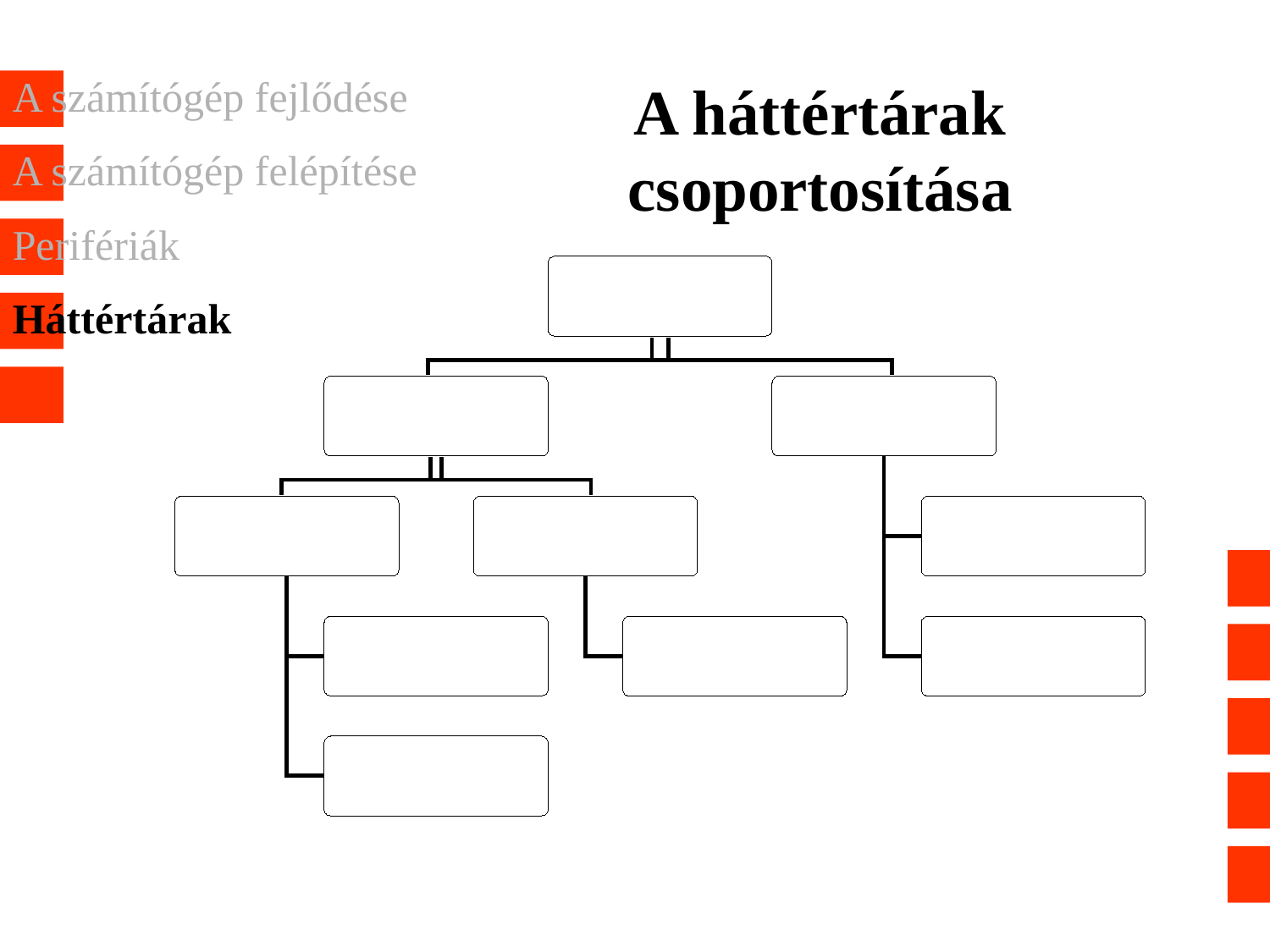

A számítógép fejlődése
# A háttértárak csoportosítása
A számítógép felépítése
Perifériák
Háttértárak